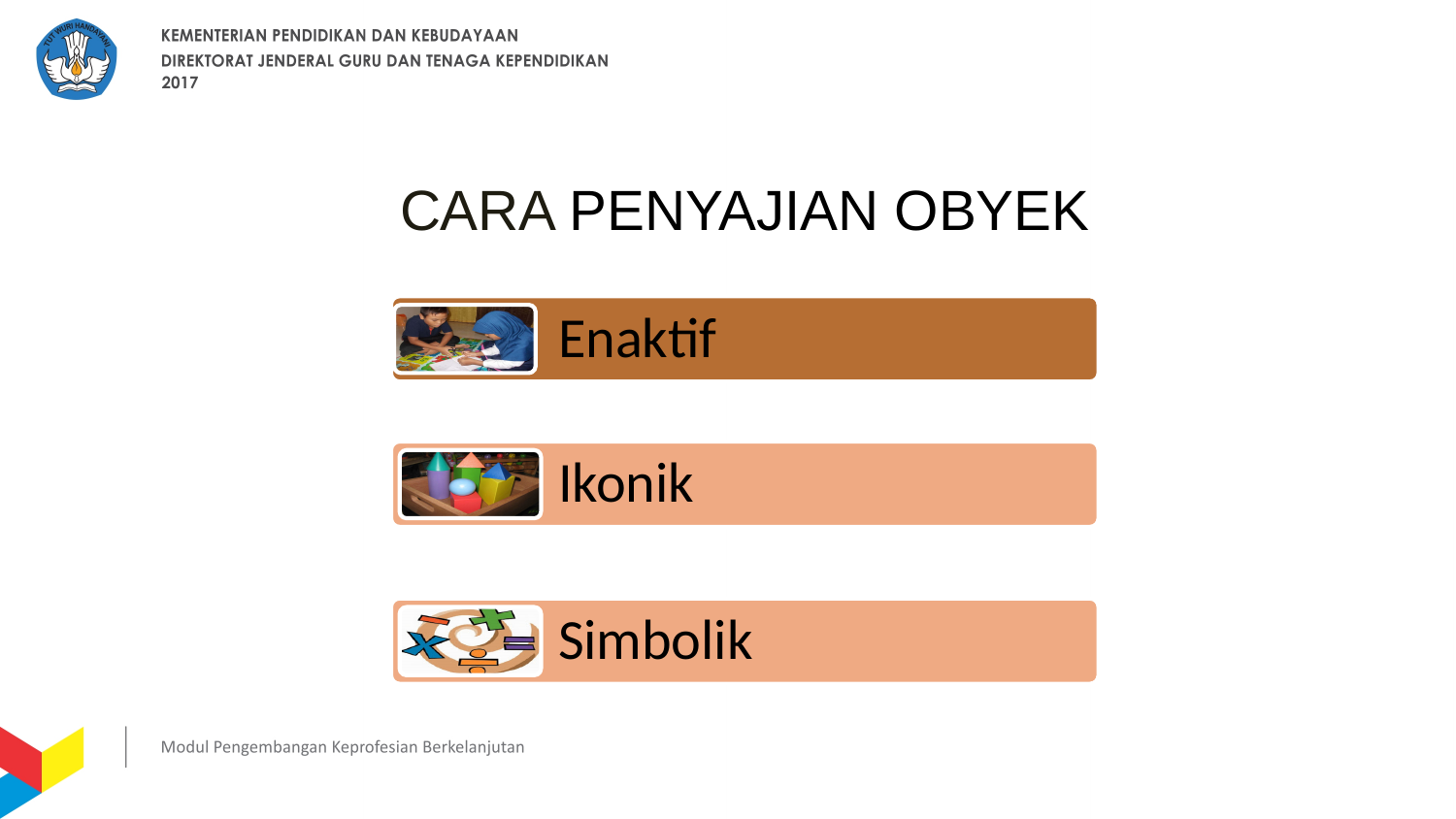

CARA PENYAJIAN OBYEK
Enaktif

Ikonik

Simbolik

62